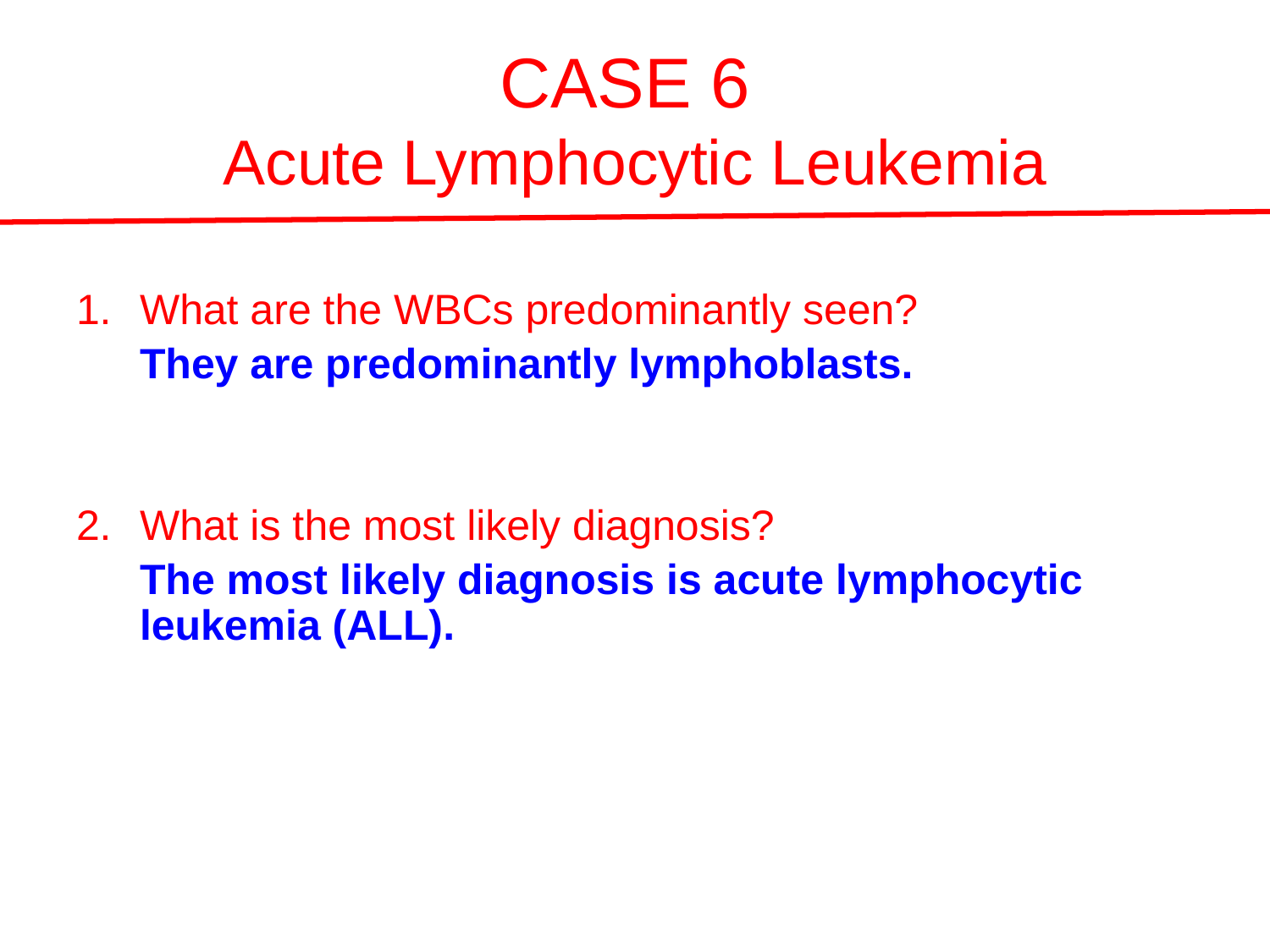

# CASE 6 Acute Lymphocytic Leukemia

What are the WBCs predominantly seen?
	They are predominantly lymphoblasts.

2.	What is the most likely diagnosis?
	The most likely diagnosis is acute lymphocytic leukemia (ALL).